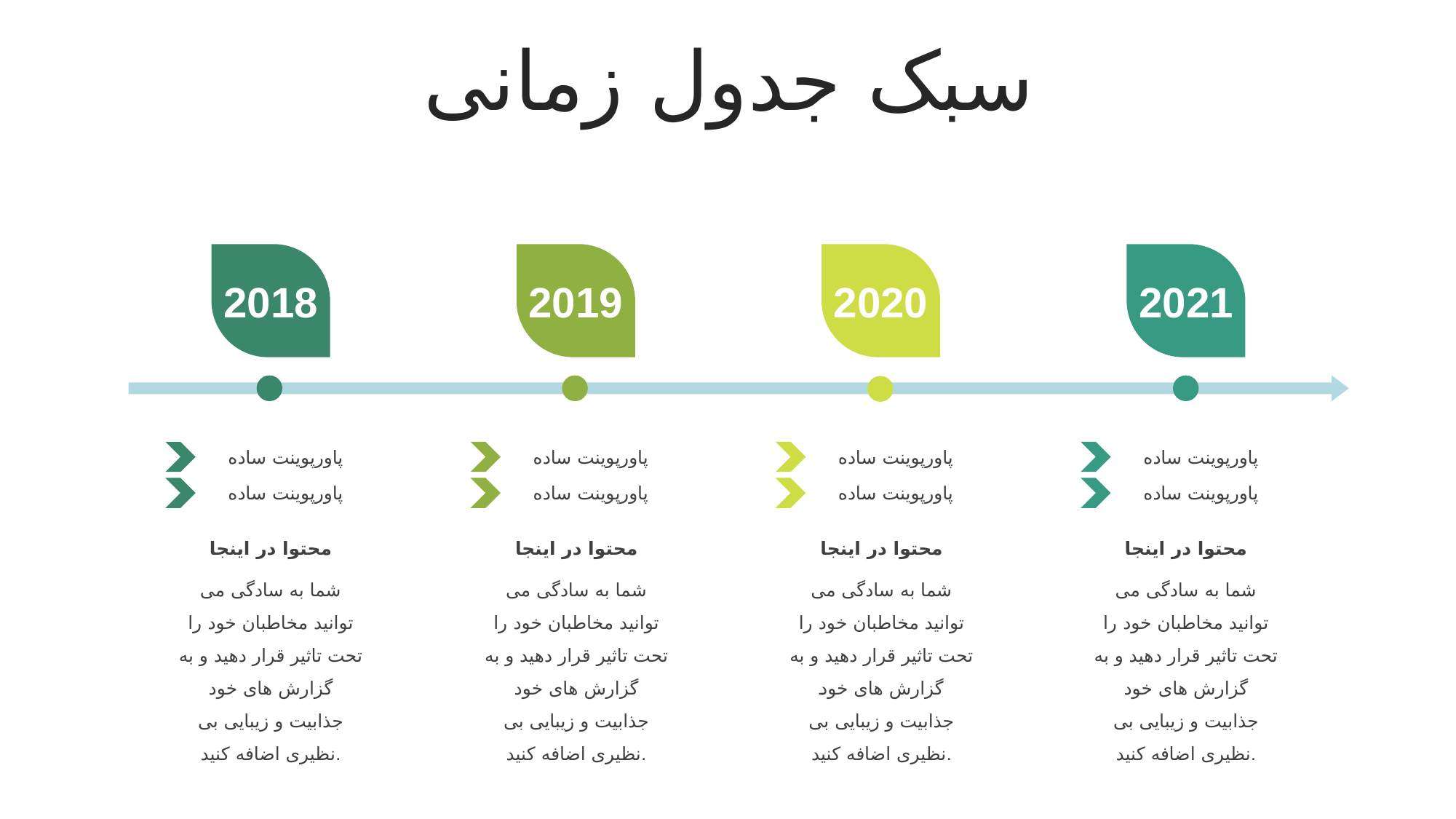

سبک جدول زمانی

2018
2019
2020
2021

پاورپوینت ساده

پاورپوینت ساده

پاورپوینت ساده

پاورپوینت ساده

پاورپوینت ساده

پاورپوینت ساده

پاورپوینت ساده

پاورپوینت ساده

محتوا در اینجا
شما به سادگی می توانید مخاطبان خود را تحت تاثیر قرار دهید و به گزارش های خود جذابیت و زیبایی بی نظیری اضافه کنید.
محتوا در اینجا
شما به سادگی می توانید مخاطبان خود را تحت تاثیر قرار دهید و به گزارش های خود جذابیت و زیبایی بی نظیری اضافه کنید.
محتوا در اینجا
شما به سادگی می توانید مخاطبان خود را تحت تاثیر قرار دهید و به گزارش های خود جذابیت و زیبایی بی نظیری اضافه کنید.
محتوا در اینجا
شما به سادگی می توانید مخاطبان خود را تحت تاثیر قرار دهید و به گزارش های خود جذابیت و زیبایی بی نظیری اضافه کنید.